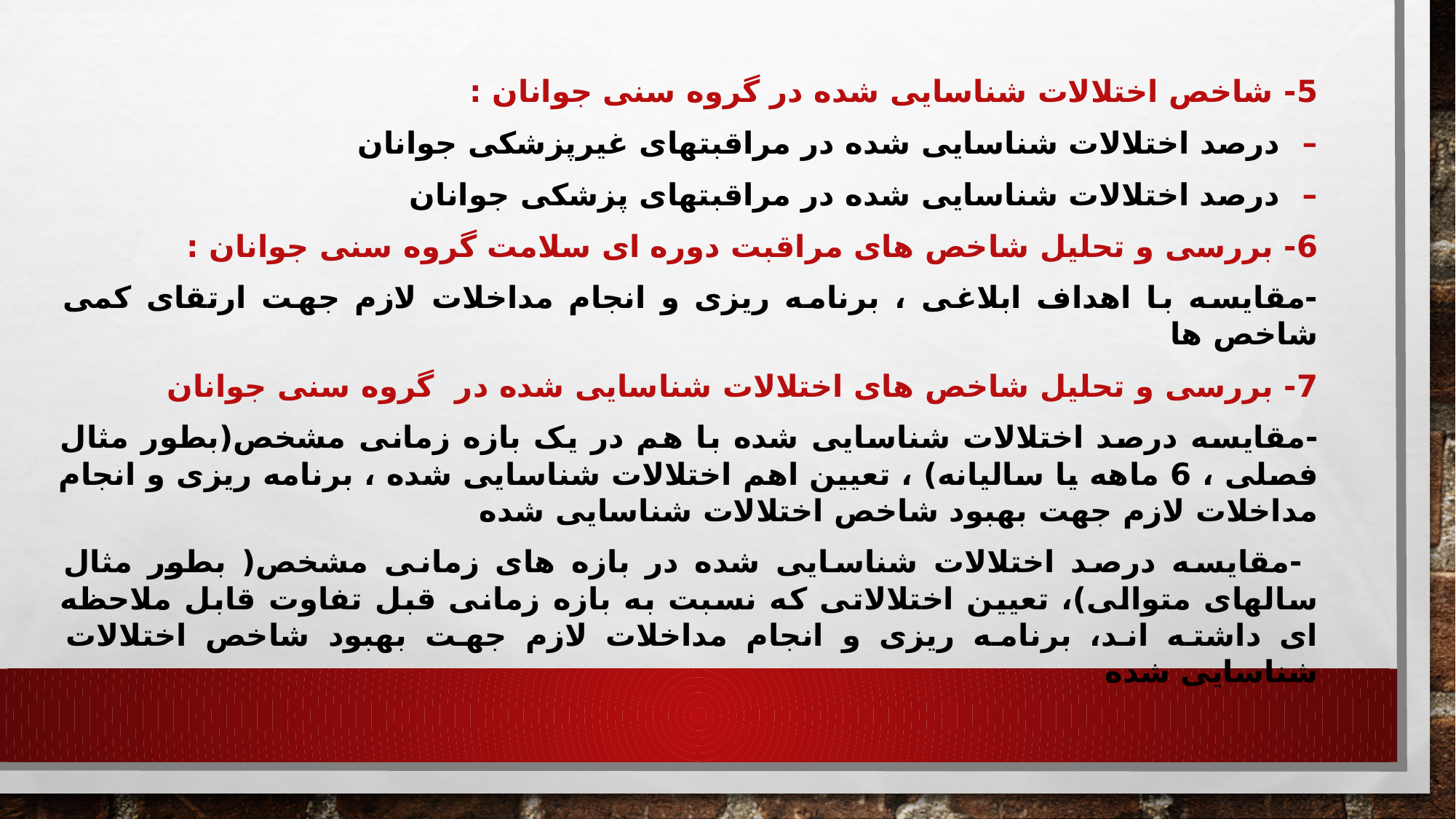

5- شاخص اختلالات شناسایی شده در گروه سنی جوانان :
 درصد اختلالات شناسایی شده در مراقبتهای غیرپزشکی جوانان
 درصد اختلالات شناسایی شده در مراقبتهای پزشکی جوانان
6- بررسی و تحلیل شاخص های مراقبت دوره ای سلامت گروه سنی جوانان :
-مقایسه با اهداف ابلاغی ، برنامه ریزی و انجام مداخلات لازم جهت ارتقای کمی شاخص ها
7- بررسی و تحلیل شاخص های اختلالات شناسایی شده در  گروه سنی جوانان
-مقایسه درصد اختلالات شناسایی شده با هم در یک بازه زمانی مشخص(بطور مثال فصلی ، 6 ماهه یا سالیانه) ، تعیین اهم اختلالات شناسایی شده ، برنامه ریزی و انجام مداخلات لازم جهت بهبود شاخص اختلالات شناسایی شده
 -مقایسه درصد اختلالات شناسایی شده در بازه های زمانی مشخص( بطور مثال سالهای متوالی)، تعیین اختلالاتی که نسبت به بازه زمانی قبل تفاوت قابل ملاحظه ای داشته اند، برنامه ریزی و انجام مداخلات لازم جهت بهبود شاخص اختلالات شناسایی شده